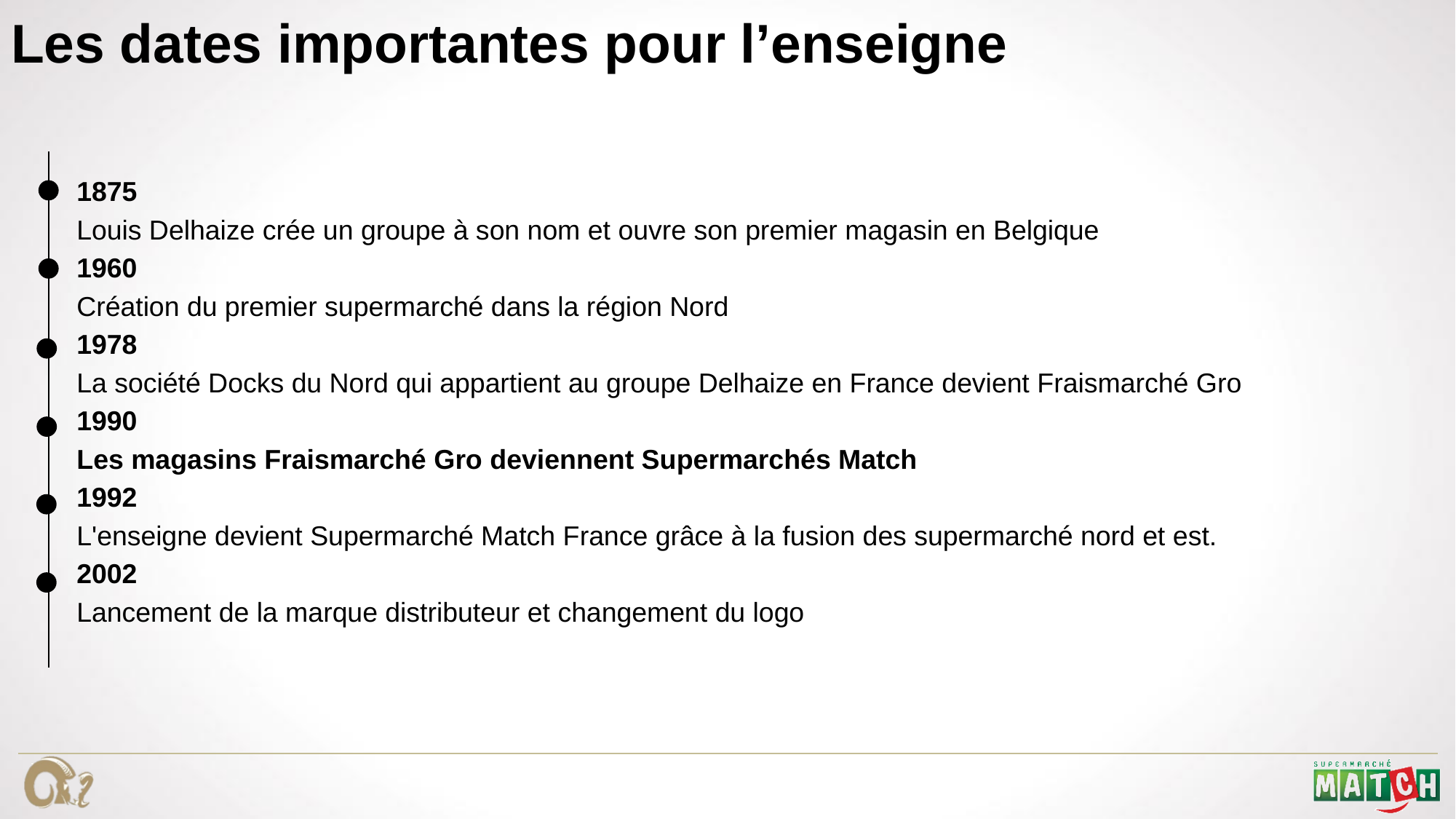

Les dates importantes pour l’enseigne
1875
Louis Delhaize crée un groupe à son nom et ouvre son premier magasin en Belgique
1960
Création du premier supermarché dans la région Nord
1978
La société Docks du Nord qui appartient au groupe Delhaize en France devient Fraismarché Gro
1990
Les magasins Fraismarché Gro deviennent Supermarchés Match
1992
L'enseigne devient Supermarché Match France grâce à la fusion des supermarché nord et est.
2002
Lancement de la marque distributeur et changement du logo